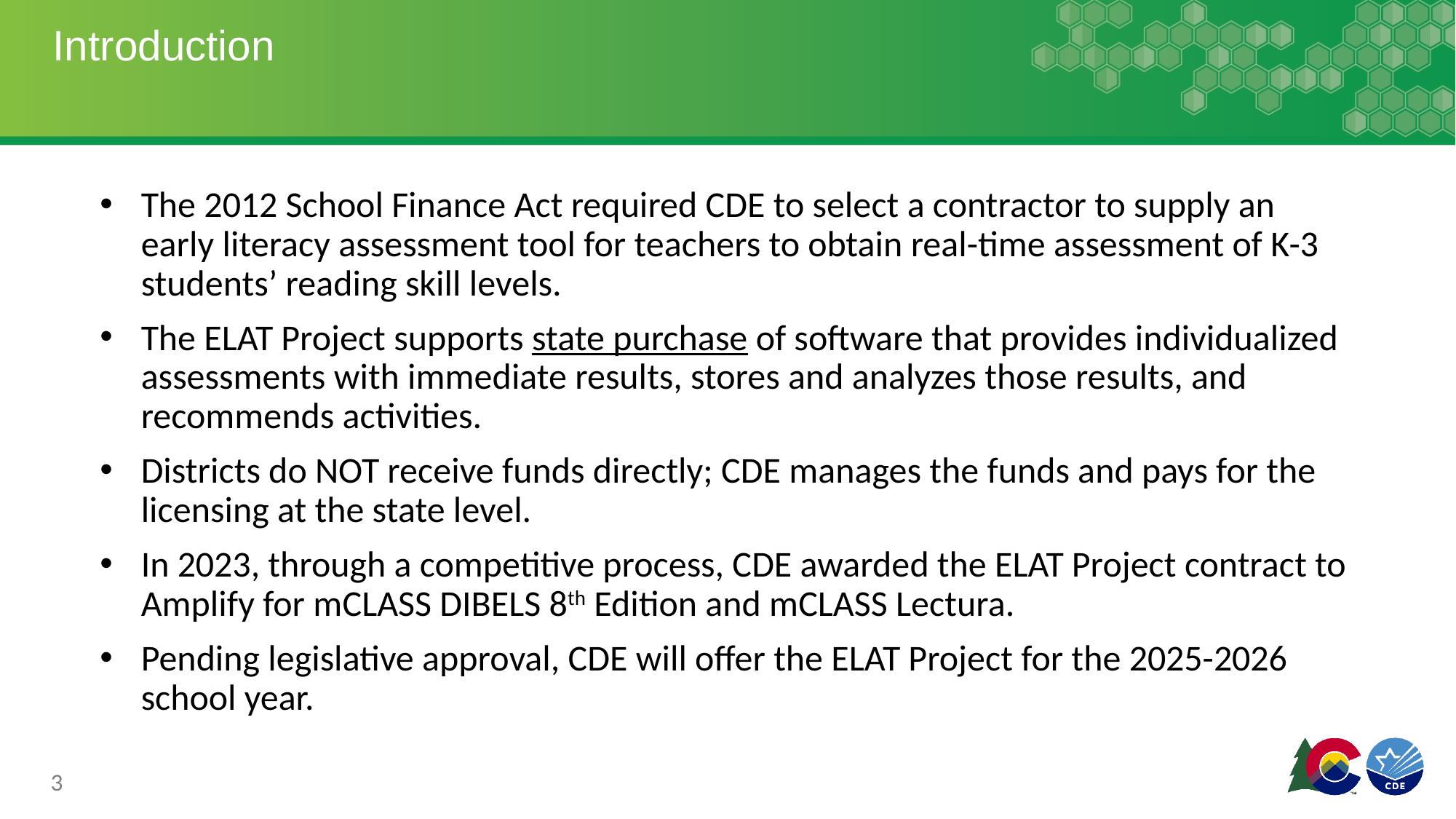

# Introduction
The 2012 School Finance Act required CDE to select a contractor to supply an early literacy assessment tool for teachers to obtain real-time assessment of K-3 students’ reading skill levels.
The ELAT Project supports state purchase of software that provides individualized assessments with immediate results, stores and analyzes those results, and recommends activities.
Districts do NOT receive funds directly; CDE manages the funds and pays for the licensing at the state level.
In 2023, through a competitive process, CDE awarded the ELAT Project contract to Amplify for mCLASS DIBELS 8th Edition and mCLASS Lectura.
Pending legislative approval, CDE will offer the ELAT Project for the 2025-2026 school year.
3